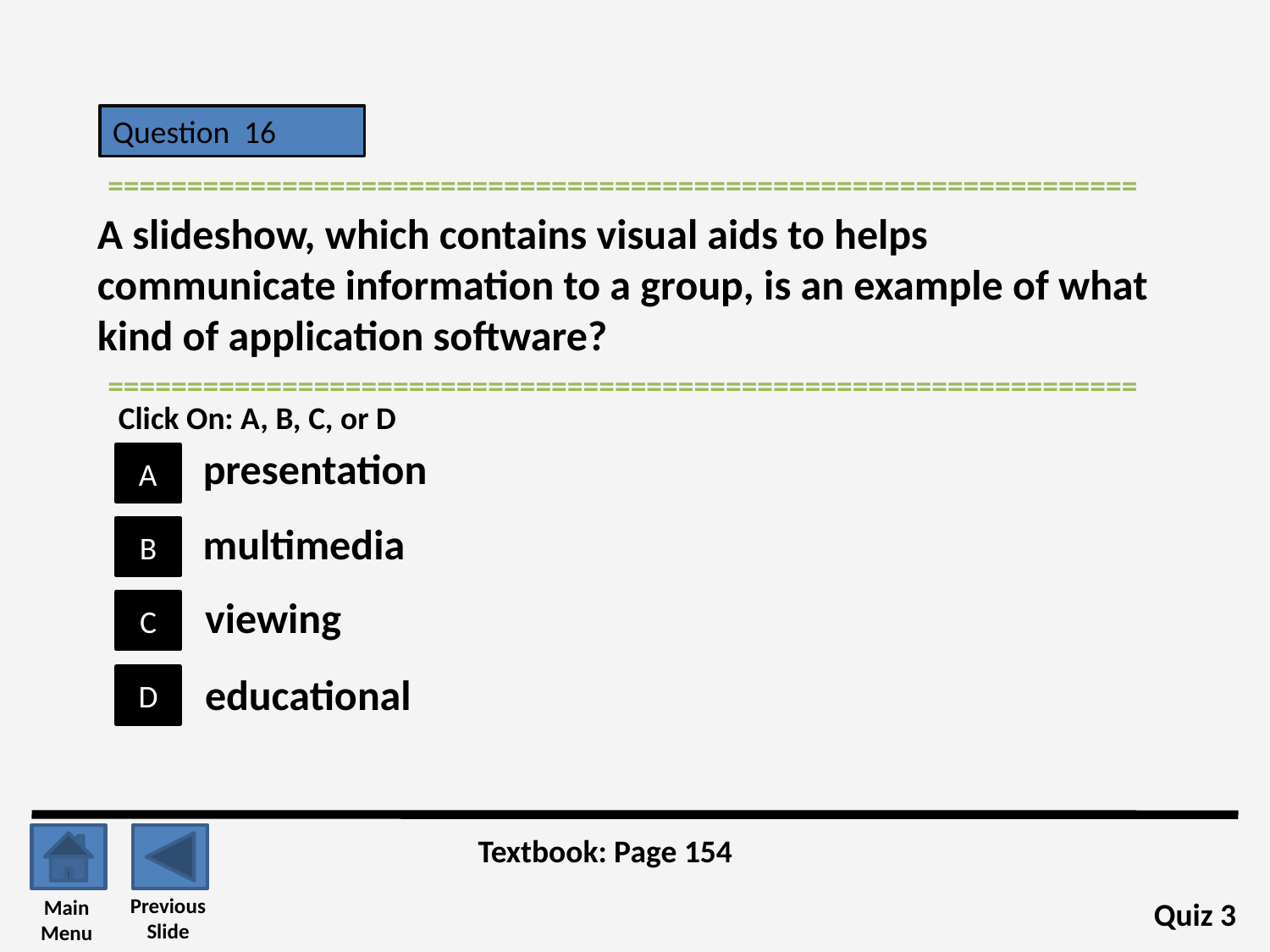

Question  16
=================================================================
A slideshow, which contains visual aids to helps communicate information to a group, is an example of what kind of application software?
=================================================================
Click On: A, B, C, or D

presentation
A
multimedia
B
viewing
C
educational
D

Textbook: Page 154
Previous
Slide
Main
Menu
Quiz 3